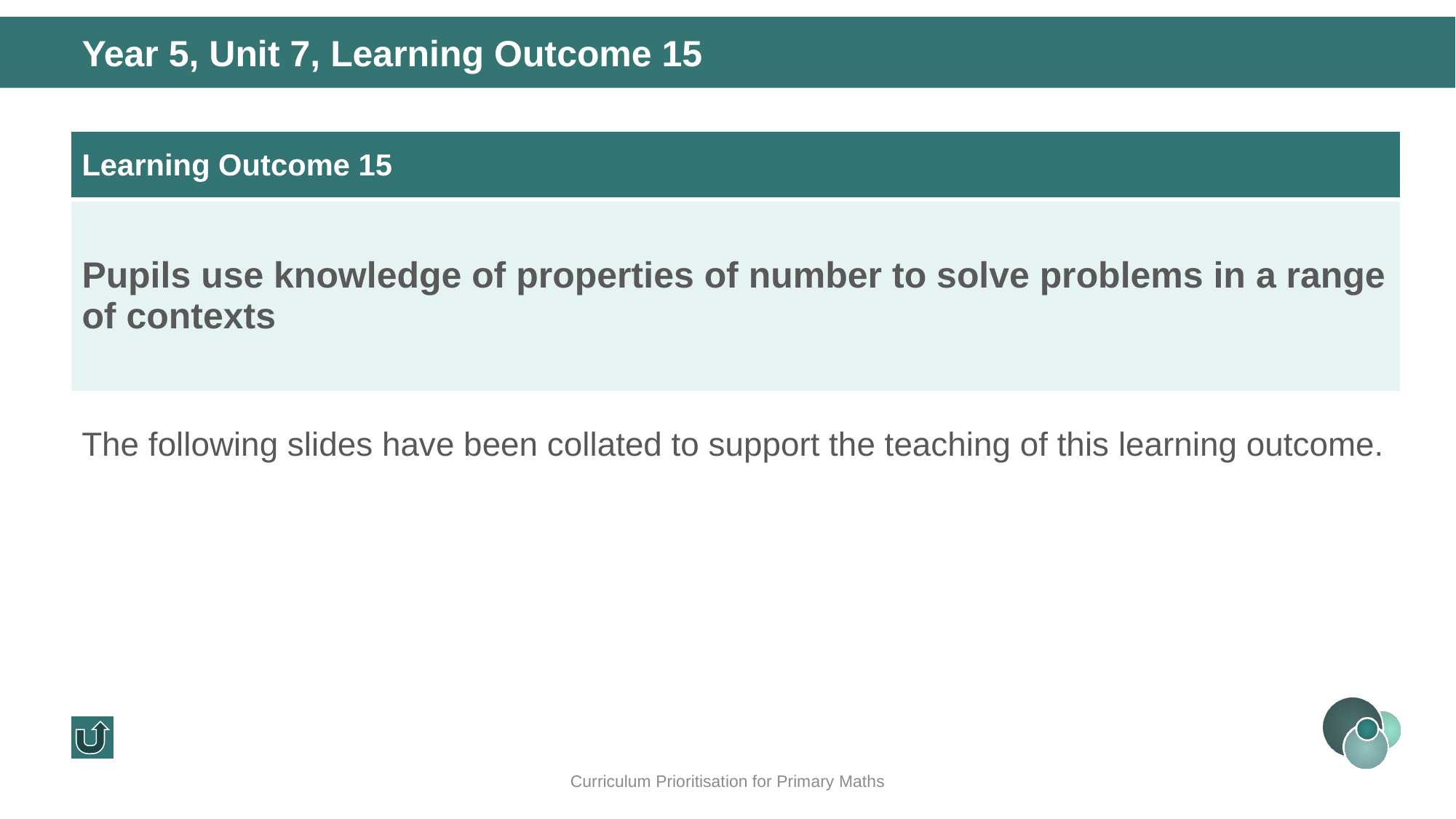

Year 5, Unit 7, Learning Outcome 15
| Learning Outcome 15 |
| --- |
| Pupils use knowledge of properties of number to solve problems in a range of contexts |
The following slides have been collated to support the teaching of this learning outcome.

Curriculum Prioritisation for Primary Maths